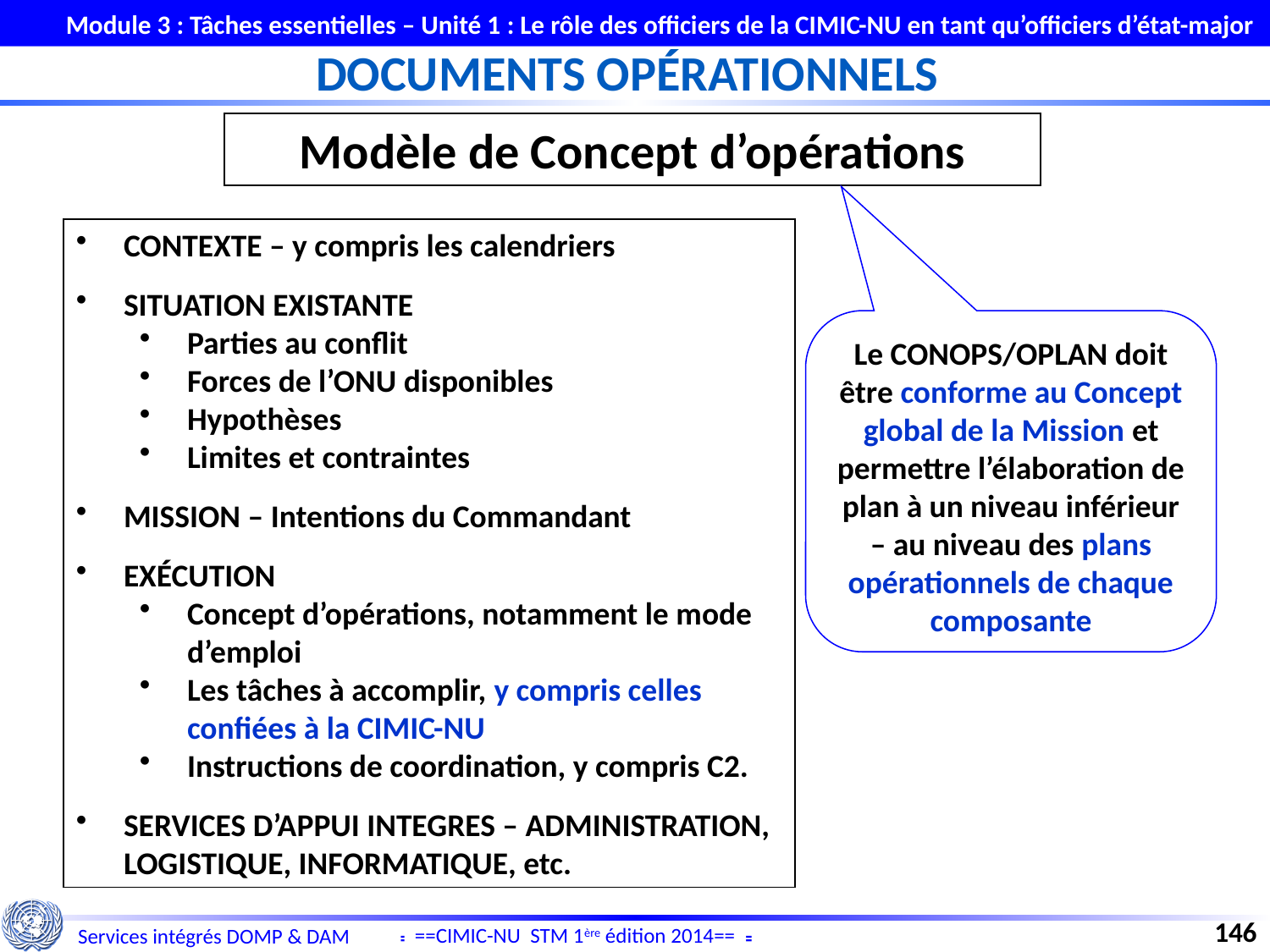

Module 3 : Tâches essentielles – Unité 1 : Le rôle des officiers de la CIMIC-NU en tant qu’officiers d’état-major
DOCUMENTS OPÉRATIONNELS
Modèle de Concept d’opérations
CONTEXTE – y compris les calendriers

SITUATION EXISTANTE
Parties au conflit
Forces de l’ONU disponibles
Hypothèses
Limites et contraintes

MISSION – Intentions du Commandant

EXÉCUTION
Concept d’opérations, notamment le mode d’emploi
Les tâches à accomplir, y compris celles confiées à la CIMIC-NU
Instructions de coordination, y compris C2.

SERVICES D’APPUI INTEGRES – ADMINISTRATION, LOGISTIQUE, INFORMATIQUE, etc.
Le CONOPS/OPLAN doit être conforme au Concept global de la Mission et permettre l’élaboration de plan à un niveau inférieur – au niveau des plans opérationnels de chaque composante
146
==CIMIC-NU  STM 1ère édition 2014==
Services intégrés DOMP & DAM